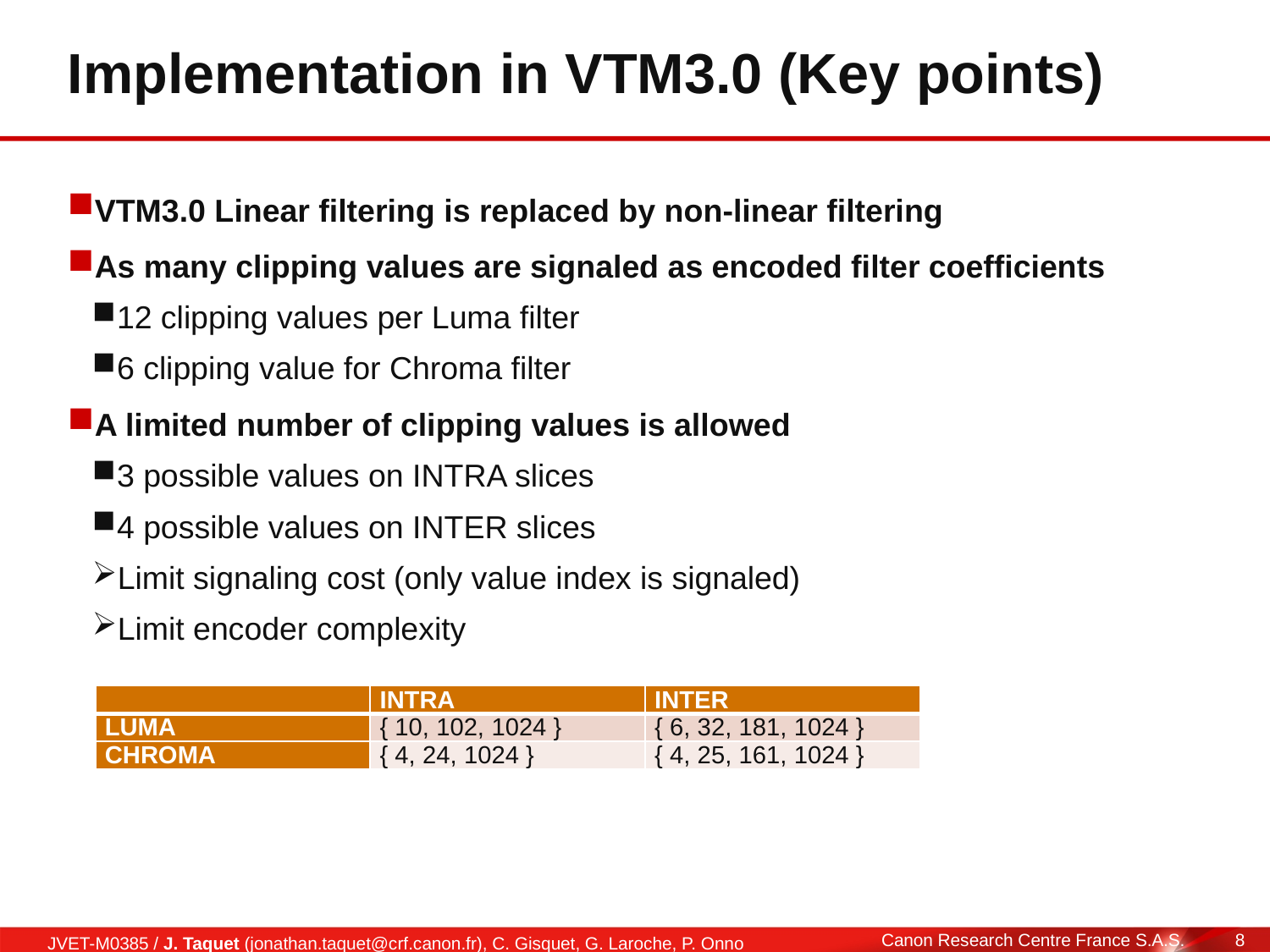

# Implementation in VTM3.0 (Key points)
VTM3.0 Linear filtering is replaced by non-linear filtering
As many clipping values are signaled as encoded filter coefficients
12 clipping values per Luma filter
6 clipping value for Chroma filter
A limited number of clipping values is allowed
3 possible values on INTRA slices
4 possible values on INTER slices
Limit signaling cost (only value index is signaled)
Limit encoder complexity

|  | INTRA | INTER |
| --- | --- | --- |
| LUMA | { 10, 102, 1024 } | { 6, 32, 181, 1024 } |
| CHROMA | { 4, 24, 1024 } | { 4, 25, 161, 1024 } |
Canon Research Centre France S.A.S.
8